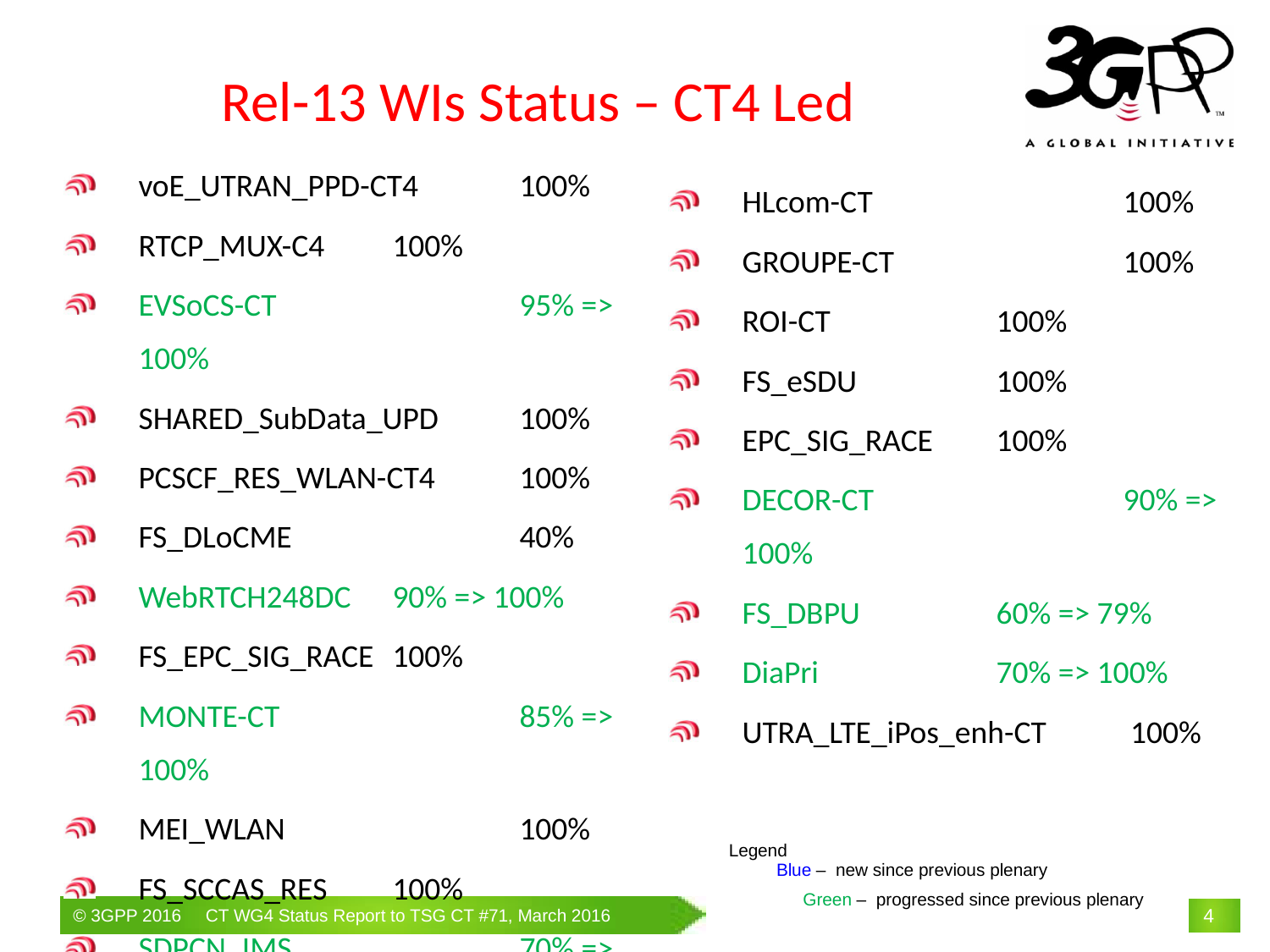

Rel-13 WIs Status – CT4 Led
voE_UTRAN_PPD-CT4	100%
RTCP_MUX-C4	100%
EVSoCS-CT		95% => 100%
SHARED_SubData_UPD	100%
PCSCF_RES_WLAN-CT4	100%
FS_DLoCME		40%
WebRTCH248DC	90% => 100%
FS_EPC_SIG_RACE	100%
MONTE-CT		85% => 100%
MEI_WLAN		100%
FS_SCCAS_RES	100%
SDPCN_IMS		70% => 100%

HLcom-CT		100%
GROUPE-CT		100%
ROI-CT		100%
FS_eSDU		100%
EPC_SIG_RACE	100%
DECOR-CT		90% => 100%
FS_DBPU		60% => 79%
DiaPri		70% => 100%
UTRA_LTE_iPos_enh-CT	 100%

Legend
Blue –  new since previous plenary
	Green –  progressed since previous plenary